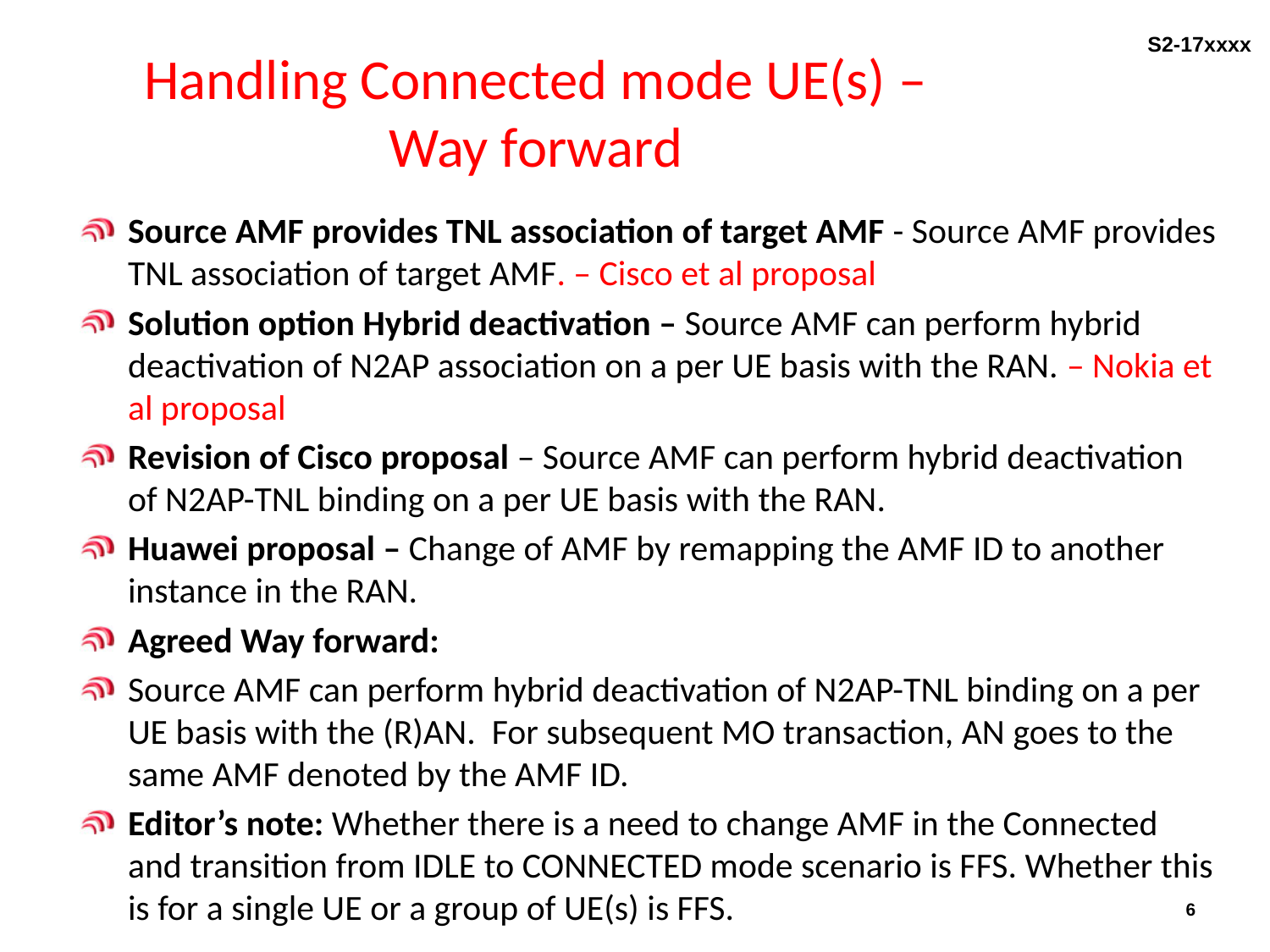

# Handling Connected mode UE(s) – Way forward
Source AMF provides TNL association of target AMF - Source AMF provides TNL association of target AMF. – Cisco et al proposal
Solution option Hybrid deactivation – Source AMF can perform hybrid deactivation of N2AP association on a per UE basis with the RAN. – Nokia et al proposal
Revision of Cisco proposal – Source AMF can perform hybrid deactivation of N2AP-TNL binding on a per UE basis with the RAN.
Huawei proposal – Change of AMF by remapping the AMF ID to another instance in the RAN.
Agreed Way forward:
Source AMF can perform hybrid deactivation of N2AP-TNL binding on a per UE basis with the (R)AN.  For subsequent MO transaction, AN goes to the same AMF denoted by the AMF ID.
Editor’s note: Whether there is a need to change AMF in the Connected and transition from IDLE to CONNECTED mode scenario is FFS. Whether this is for a single UE or a group of UE(s) is FFS.